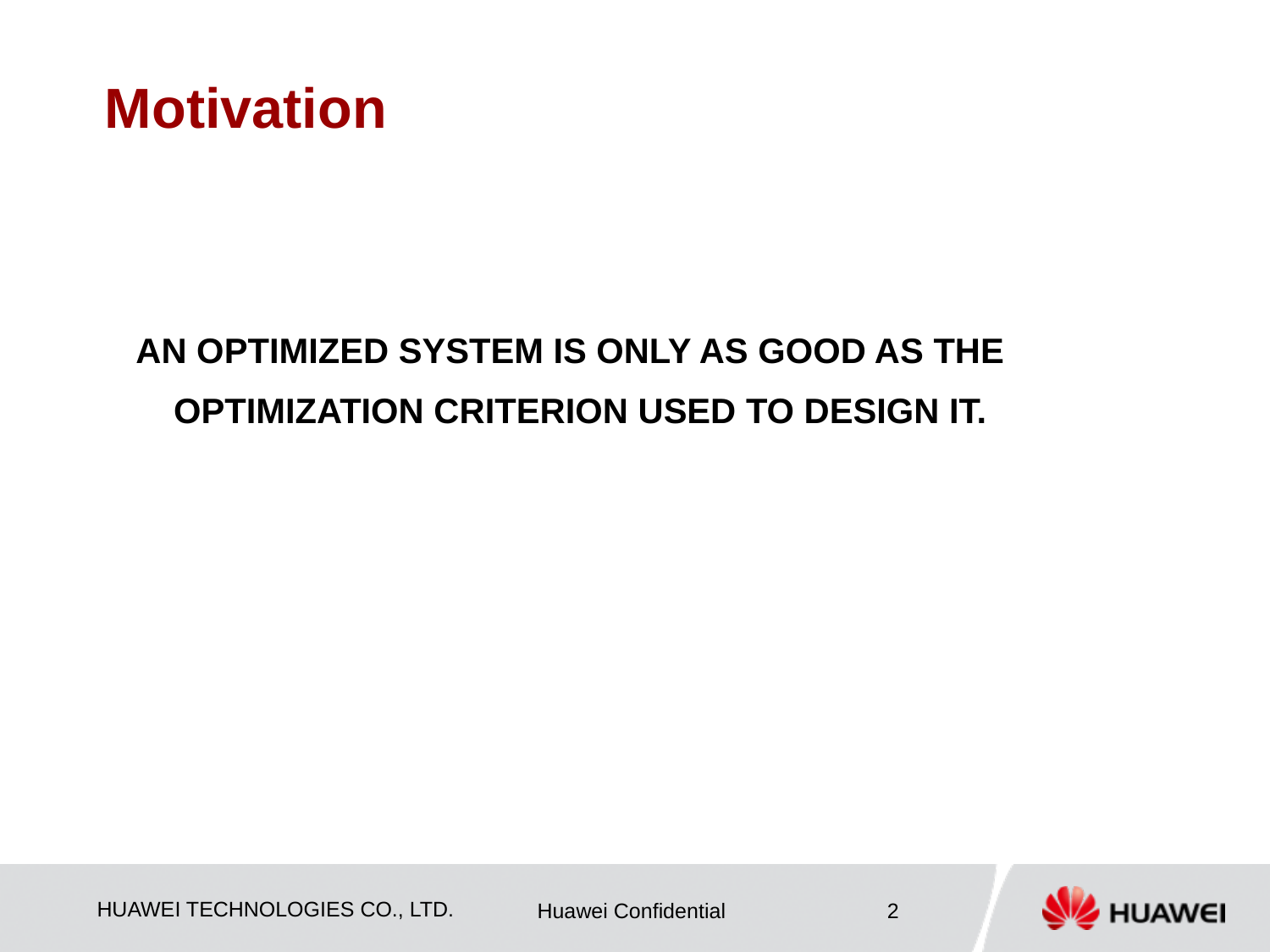

# Motivation
 AN OPTIMIZED SYSTEM IS ONLY AS GOOD AS THE OPTIMIZATION CRITERION USED TO DESIGN IT.